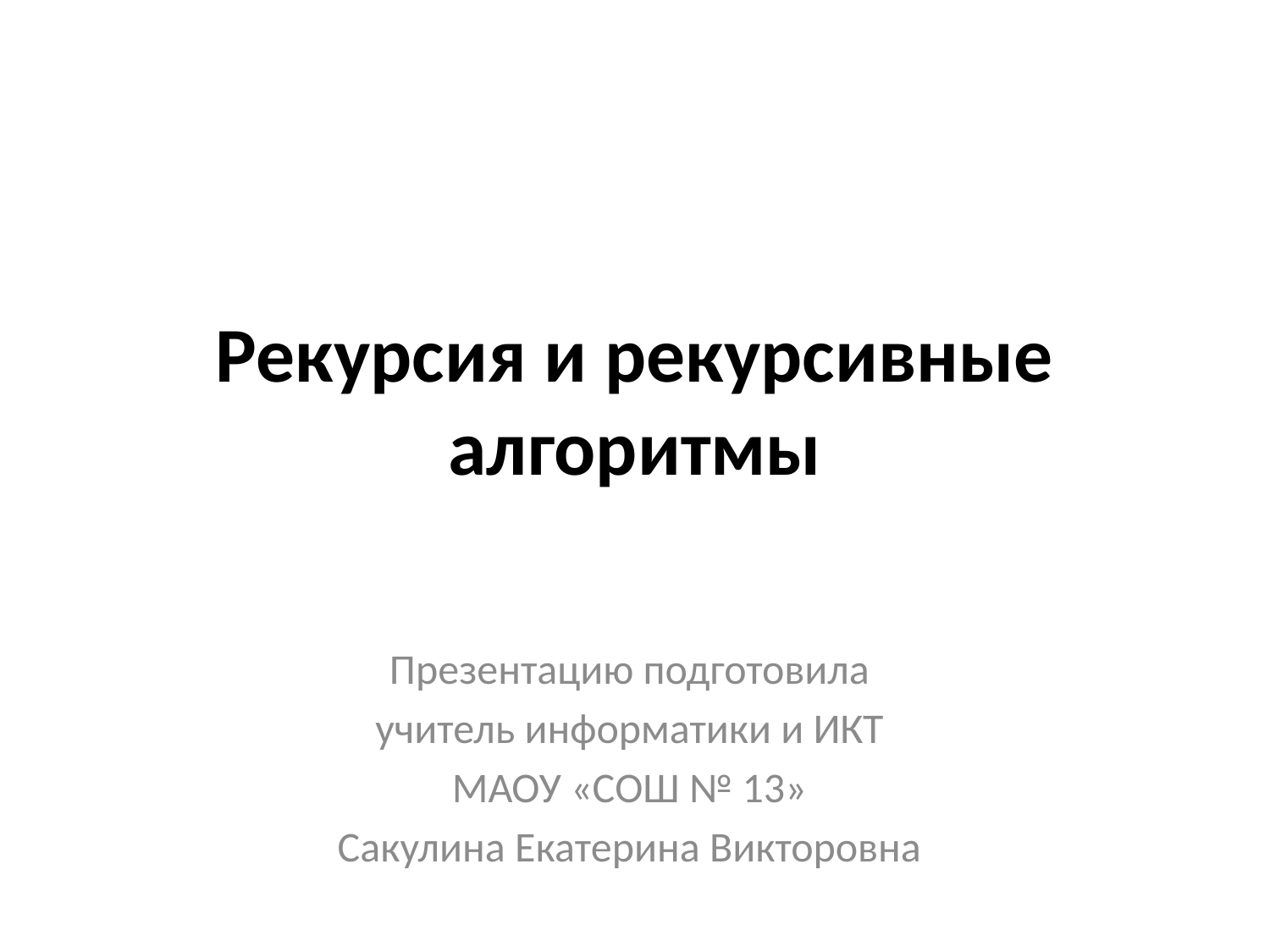

# Рекурсия и рекурсивные алгоритмы
Презентацию подготовила
учитель информатики и ИКТ
МАОУ «СОШ № 13»
Сакулина Екатерина Викторовна